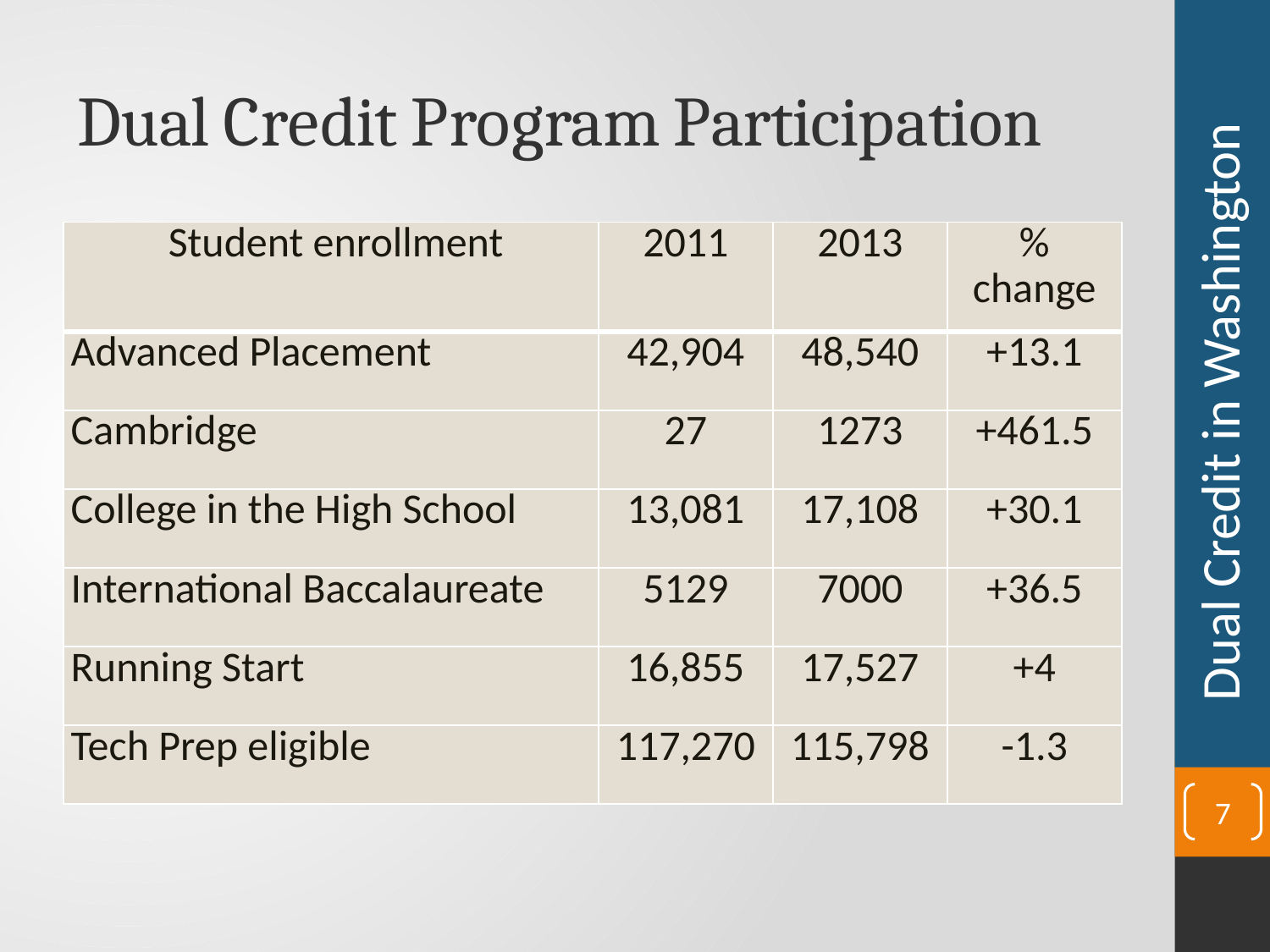

# Dual Credit Program Participation
| Student enrollment | 2011 | 2013 | % change |
| --- | --- | --- | --- |
| Advanced Placement | 42,904 | 48,540 | +13.1 |
| Cambridge | 27 | 1273 | +461.5 |
| College in the High School | 13,081 | 17,108 | +30.1 |
| International Baccalaureate | 5129 | 7000 | +36.5 |
| Running Start | 16,855 | 17,527 | +4 |
| Tech Prep eligible | 117,270 | 115,798 | -1.3 |

Dual Credit in Washington
7